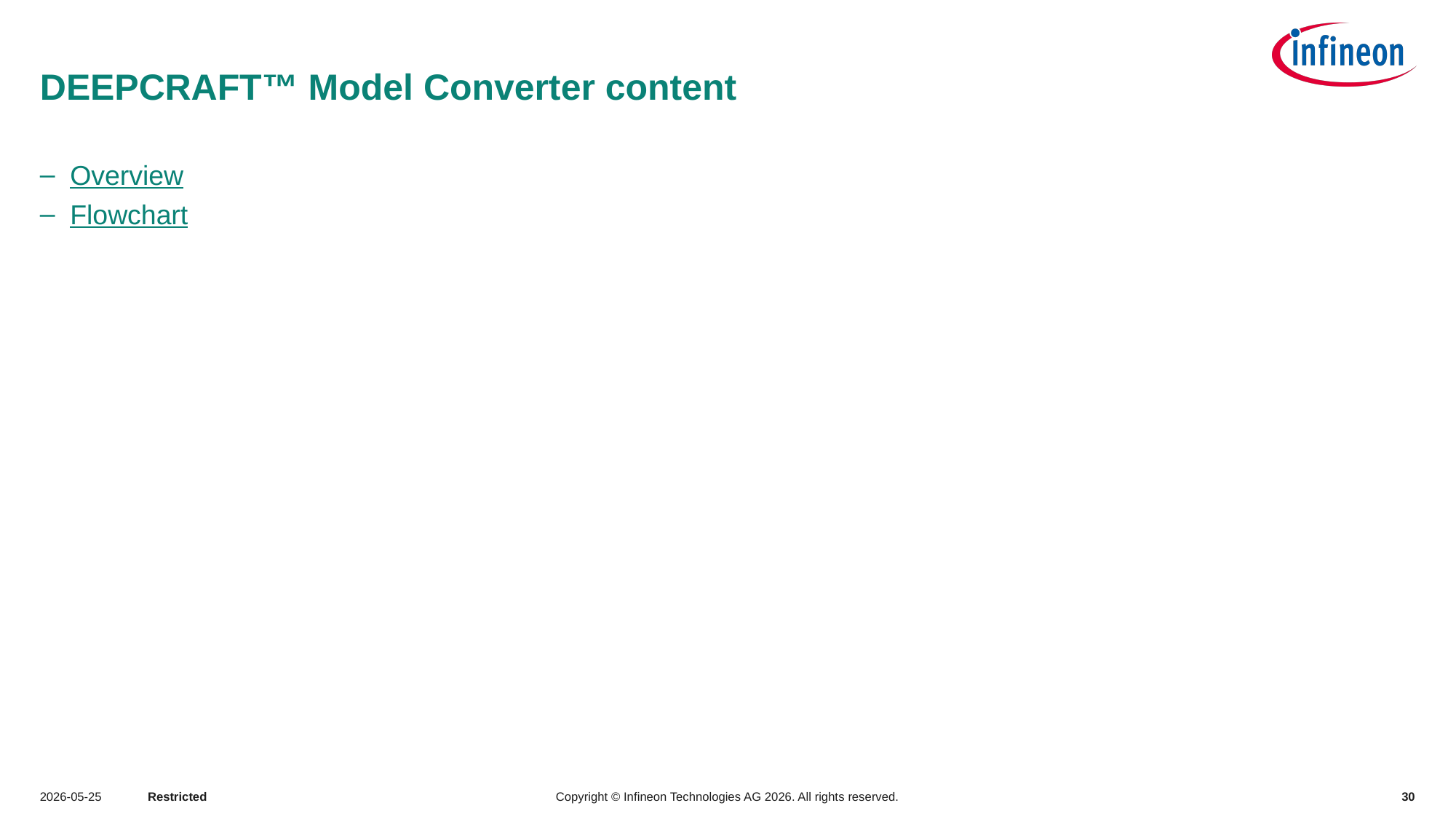

# DEEPCRAFT™ Model Converter content
Overview
Flowchart